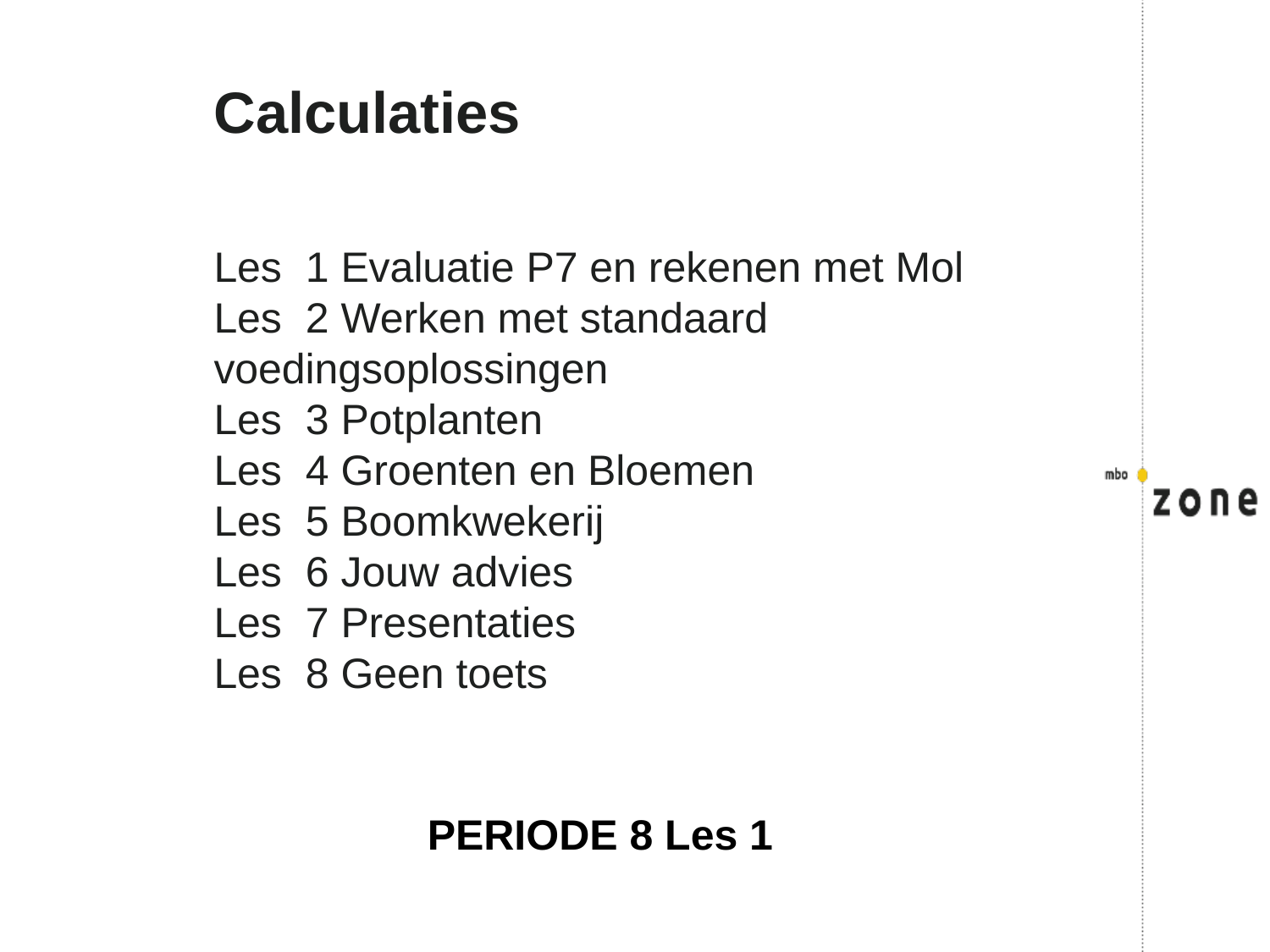

# Calculaties
Les  1 Evaluatie P7 en rekenen met Mol
Les  2 Werken met standaard voedingsoplossingen
Les  3 Potplanten
Les  4 Groenten en Bloemen
Les  5 Boomkwekerij
Les  6 Jouw advies
Les  7 Presentaties
Les  8 Geen toets
PERIODE 8 Les 1